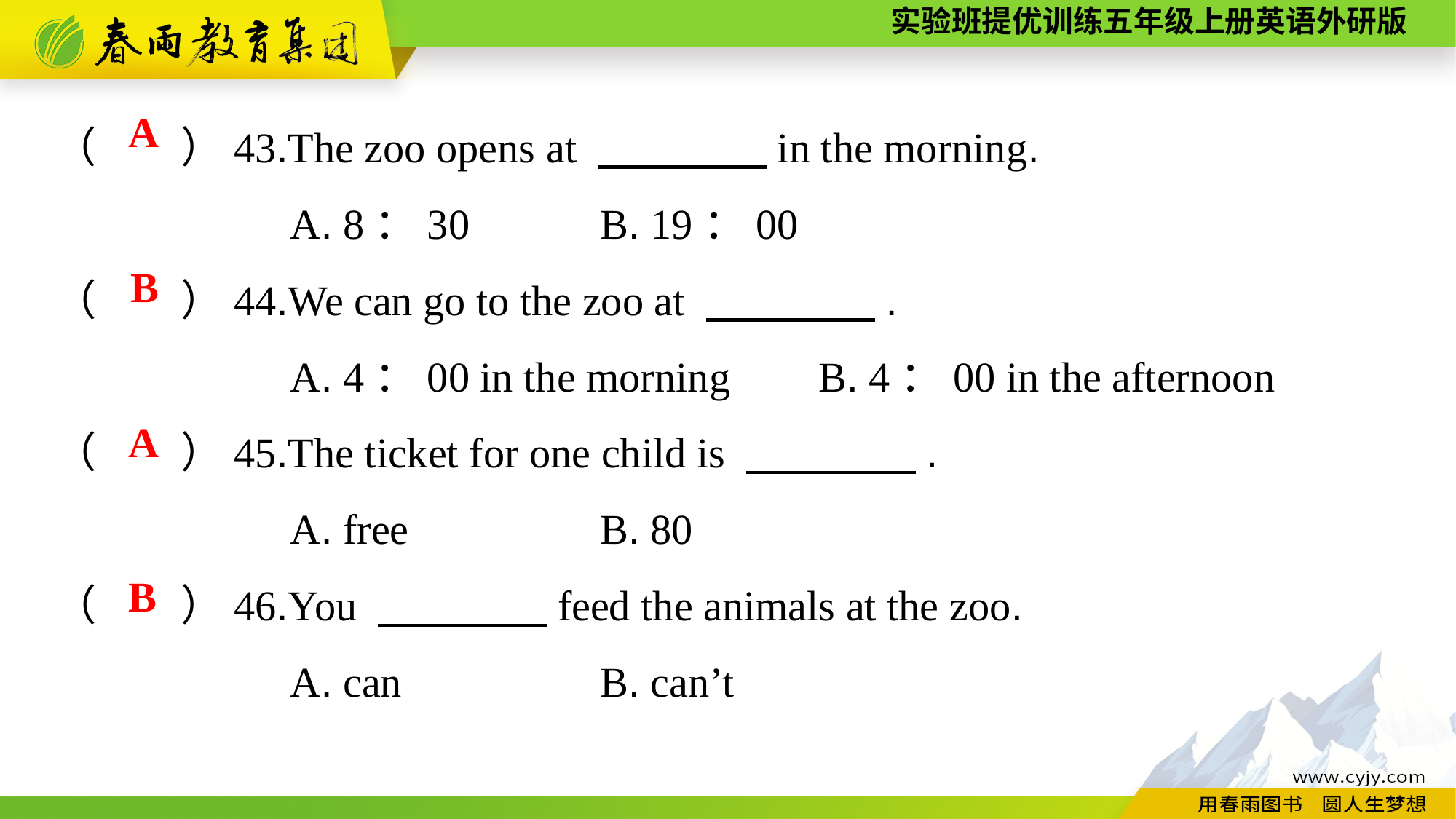

（　　）43.The zoo opens at 　　　　in the morning.
A. 8：30		B. 19：00
（　　）44.We can go to the zoo at 　　　　.
A. 4：00 in the morning	B. 4：00 in the afternoon
（　　）45.The ticket for one child is 　　　　.
A. free		B. 80
（　　）46.You 　　　　feed the animals at the zoo.
A. can		B. can’t
A
B
A
B